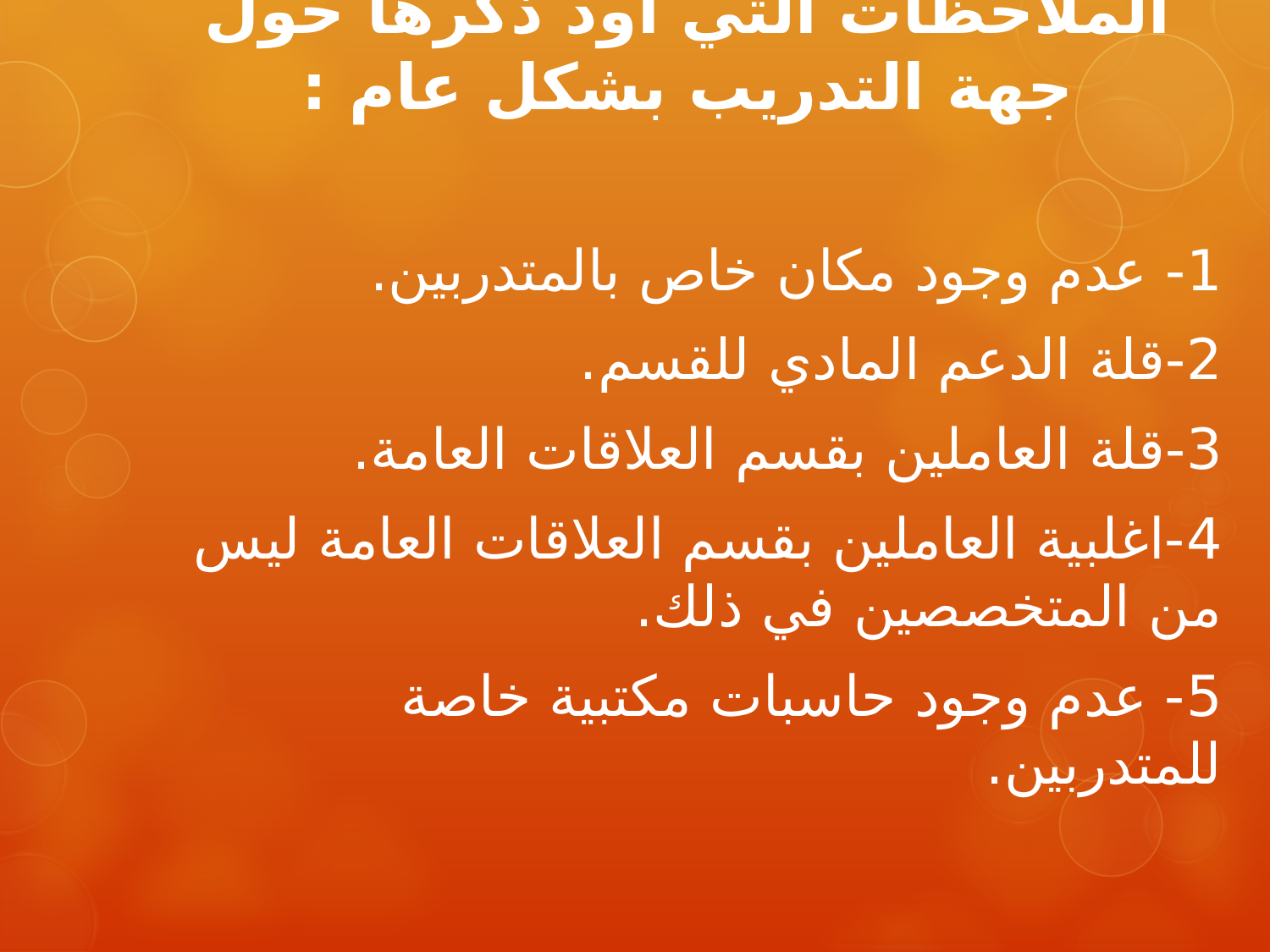

الملاحظات التي أود ذكرها حول جهة التدريب بشكل عام :

1- عدم وجود مكان خاص بالمتدربين.
2-قلة الدعم المادي للقسم.
3-قلة العاملين بقسم العلاقات العامة.
4-اغلبية العاملين بقسم العلاقات العامة ليس من المتخصصين في ذلك.
5- عدم وجود حاسبات مكتبية خاصة للمتدربين.